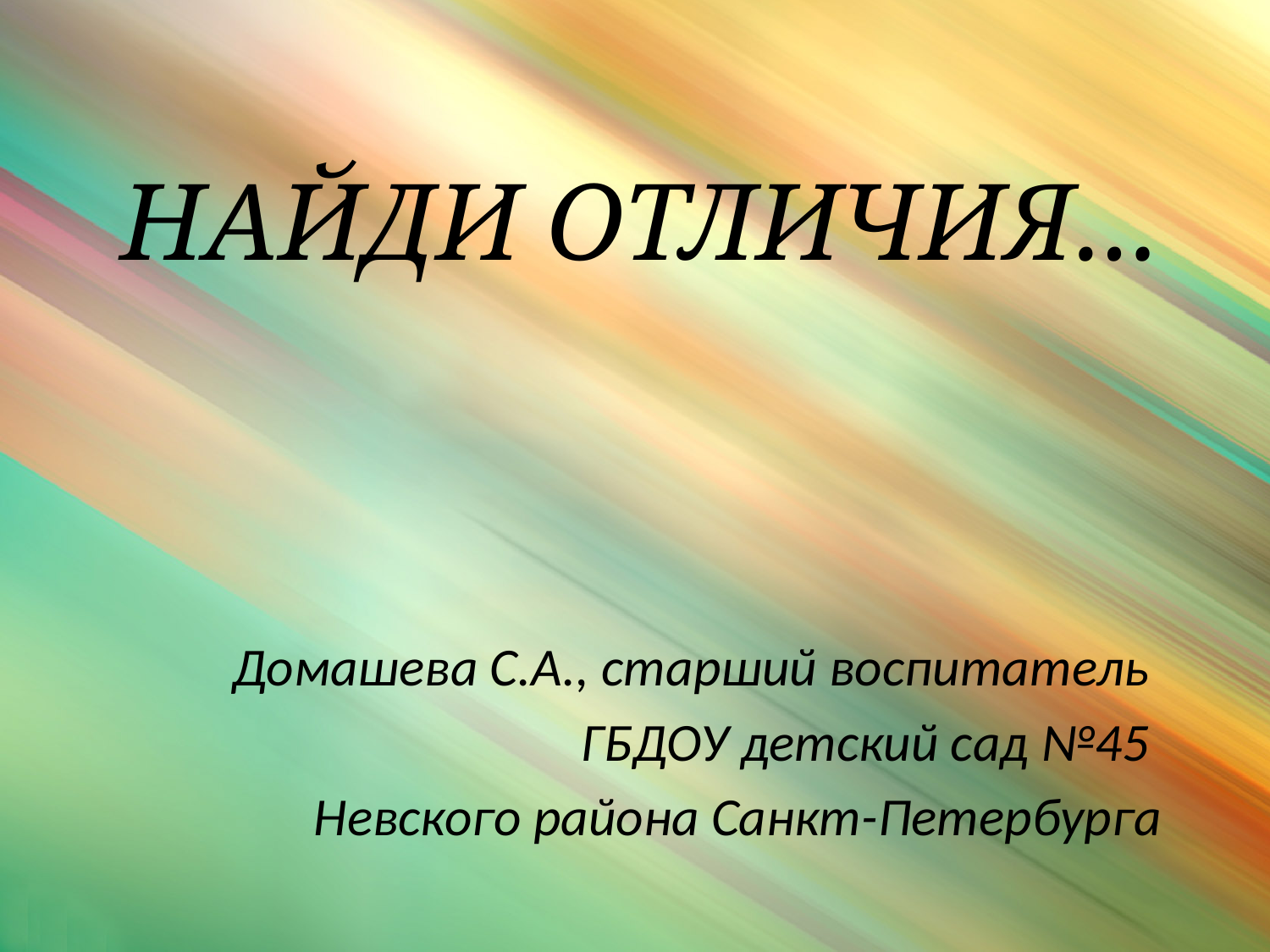

# НАЙДИ ОТЛИЧИЯ…
Домашева С.А., старший воспитатель
ГБДОУ детский сад №45
Невского района Санкт-Петербурга